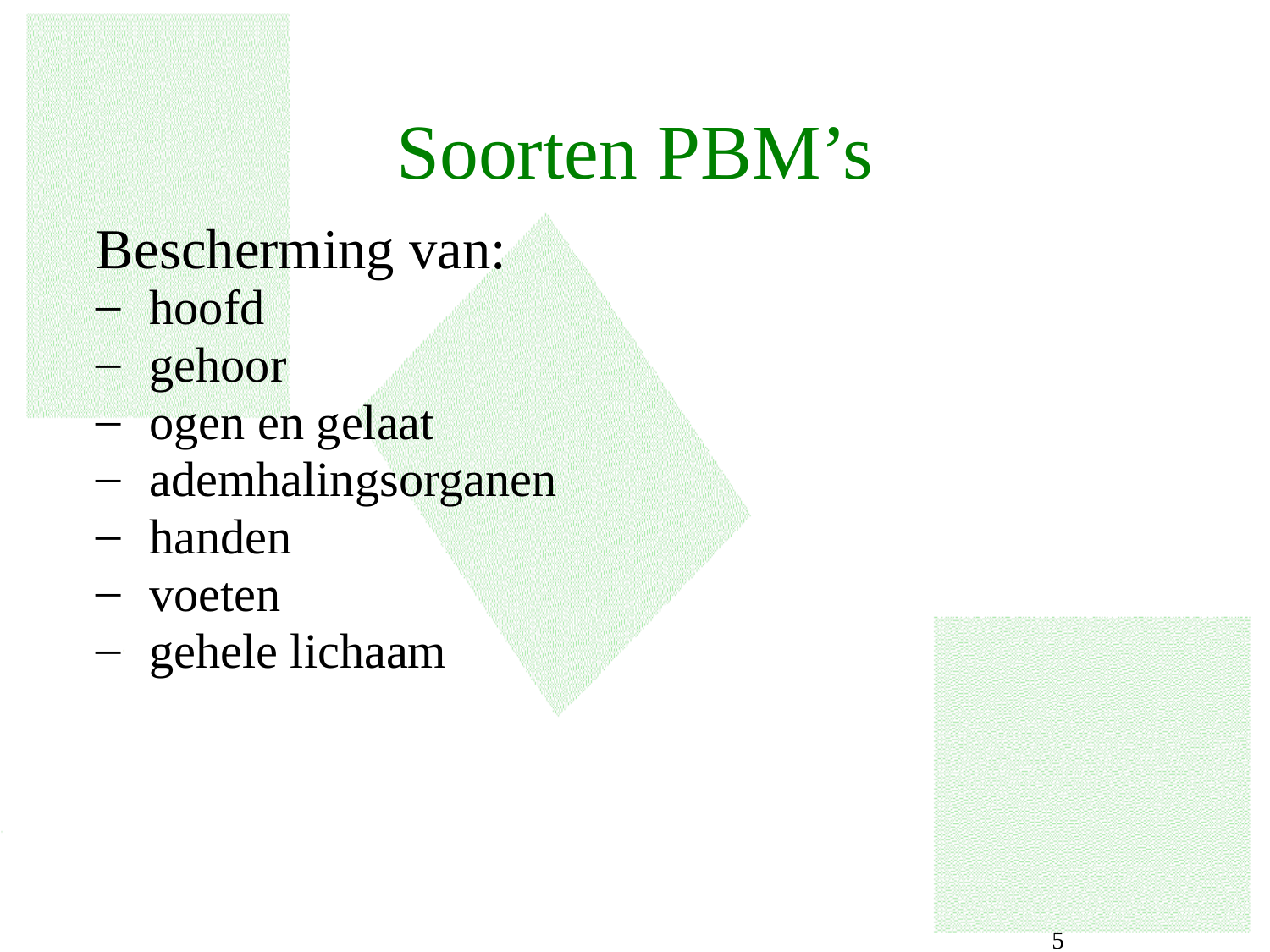

Soorten PBM’s
Bescherming van:
hoofd
gehoor
ogen en gelaat
ademhalingsorganen
handen
voeten
gehele lichaam

                     5